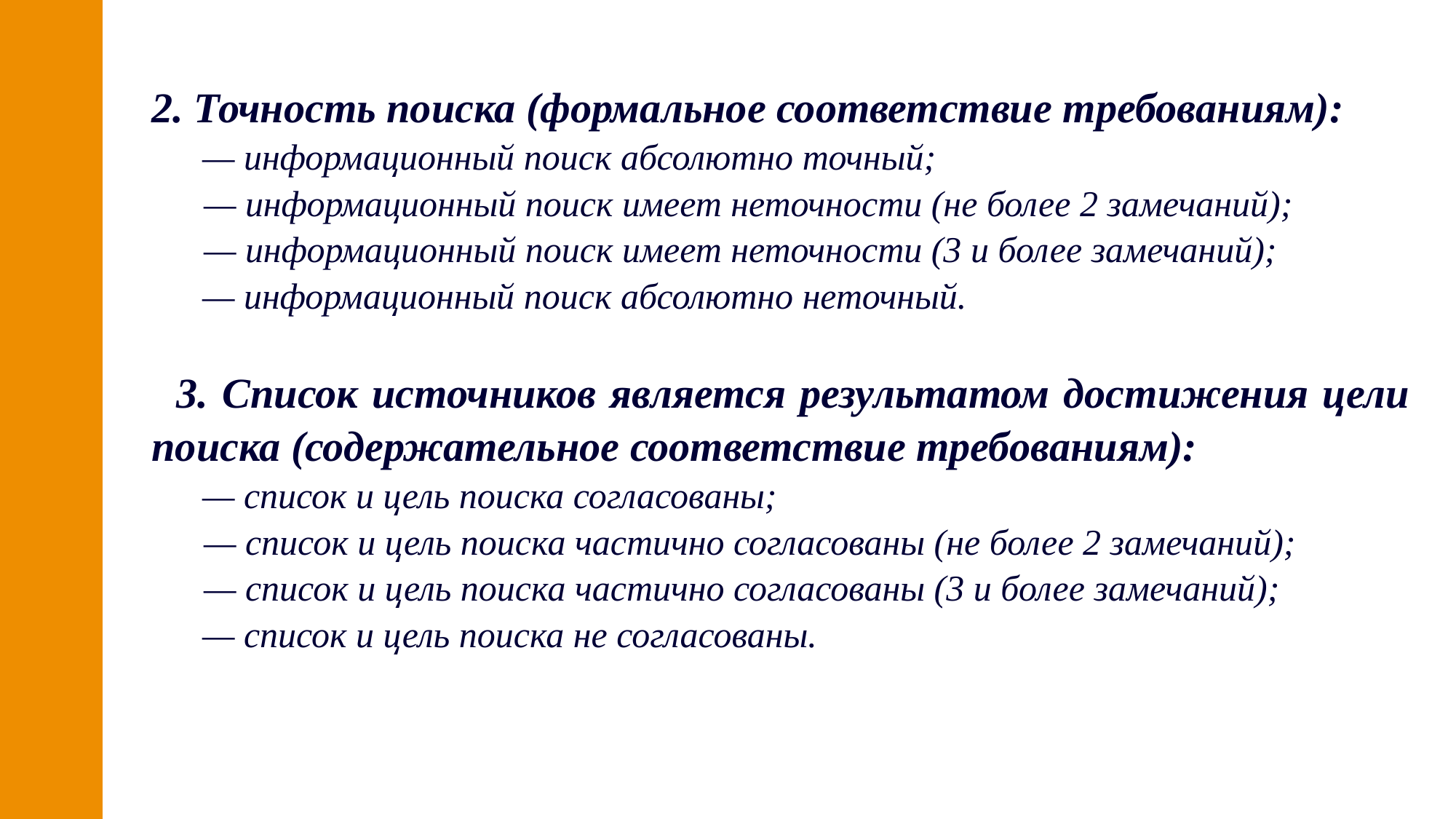

2. Точность поиска (формальное соответствие требованиям):
— информационный поиск абсолютно точный;
   — информационный поиск имеет неточности (не более 2 замечаний);
   — информационный поиск имеет неточности (3 и более замечаний);
— информационный поиск абсолютно неточный.

3. Список источников является результатом достижения цели поиска (содержательное соответствие требованиям):
— список и цель поиска согласованы;
   — список и цель поиска частично согласованы (не более 2 замечаний);
   — список и цель поиска частично согласованы (3 и более замечаний);
— список и цель поиска не согласованы.